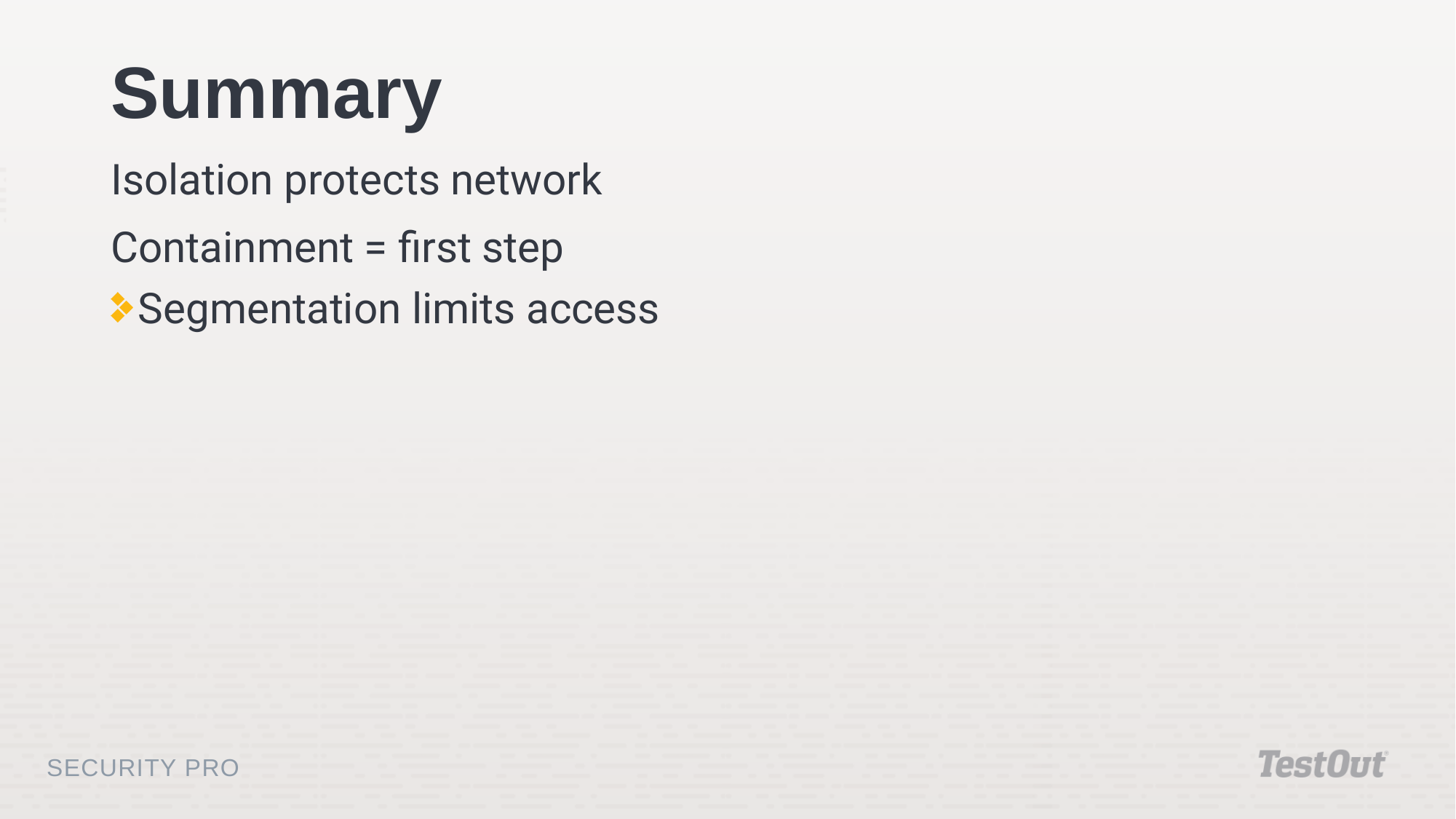

# Summary
Isolation protects network
Containment = first step
Segmentation limits access
Security Pro